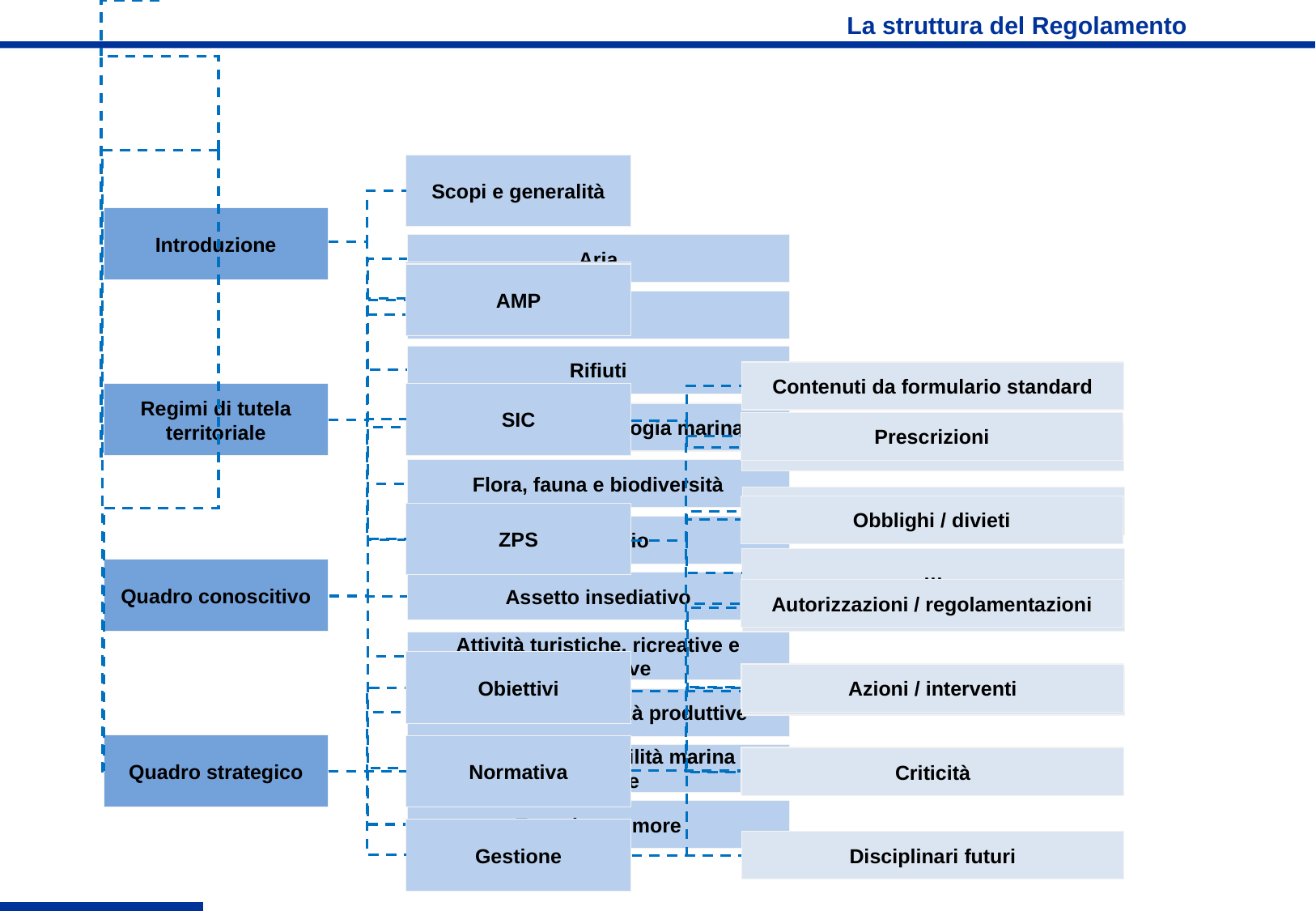

# La struttura del Regolamento
Scopi e generalità
Cornice normativa di riferimento
Introduzione
Aria
Acqua
Rifiuti
Suolo e geomorfologia marina
Flora, fauna e biodiversità
Paesaggio
Assetto insediativo
Attività turistiche, ricreative e divulgative
Pesca e altre attività produttive
Mobilità e accessibilità marina e terrestre
Energia e rumore
AMP
SIC
ZPS
Contenuti da formulario standard
…
Contenuti da formulario standard
…
Regimi di tutela territoriale
Prescrizioni
Obblighi / divieti
Autorizzazioni / regolamentazioni
Zonizzazione
Disciplinari vigenti
Quadro conoscitivo
…
…
Obiettivi
Normativa
Gestione
Azioni / interventi
Criticità
Disciplinari futuri
Quadro strategico